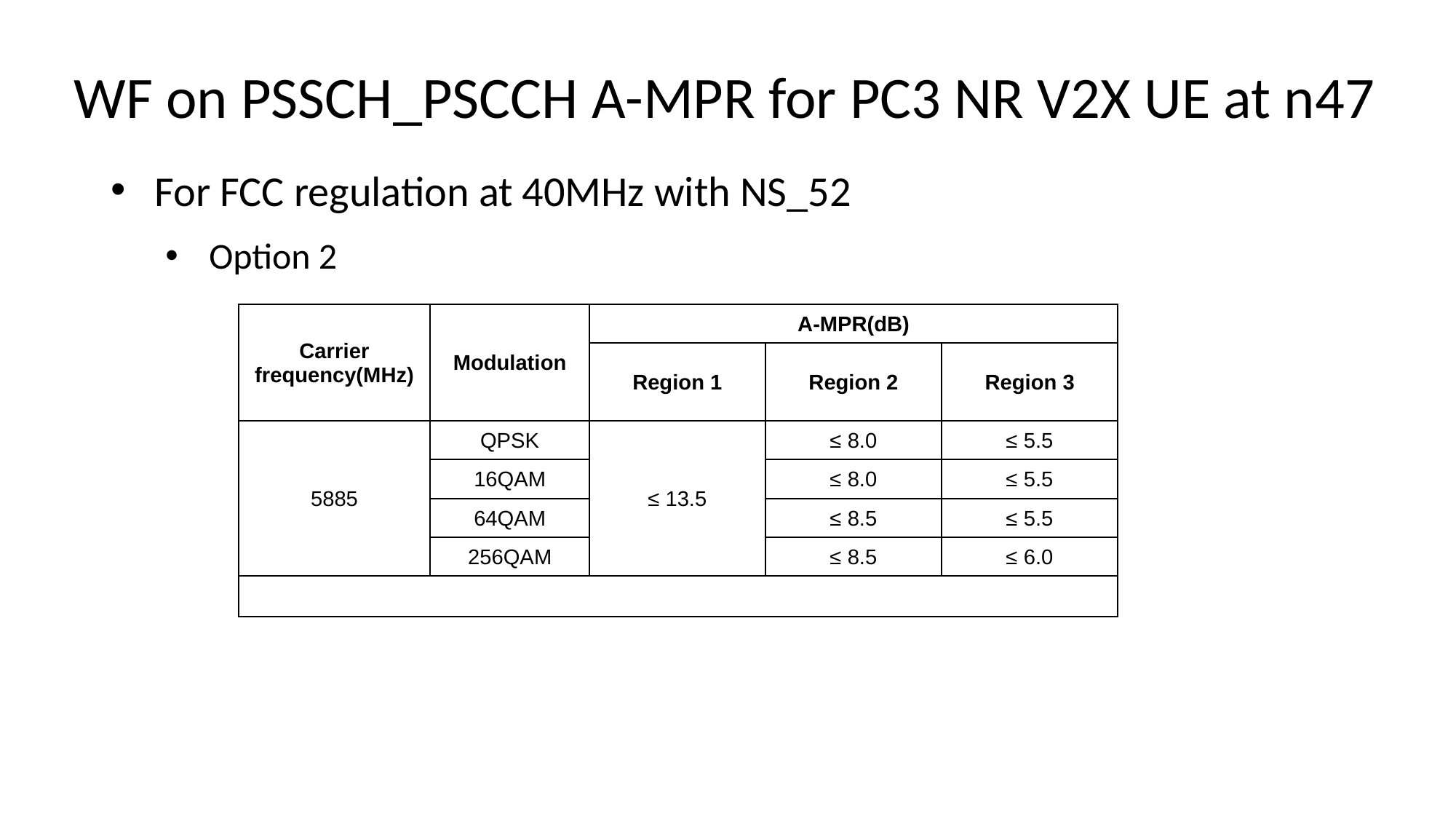

# WF on PSSCH_PSCCH A-MPR for PC3 NR V2X UE at n47
For FCC regulation at 40MHz with NS_52
Option 2

| Carrier frequency(MHz) | Modulation | A-MPR(dB) |  |  |
| --- | --- | --- | --- | --- |
|  |  | Region 1 | Region 2 | Region 3 |
| 5885 | QPSK | ≤ 13.5 | ≤ 8.0 | ≤ 5.5 |
|  | 16QAM |  | ≤ 8.0 | ≤ 5.5 |
|  | 64QAM |  | ≤ 8.5 | ≤ 5.5 |
|  | 256QAM |  | ≤ 8.5 | ≤ 6.0 |
|  |  |  |  |  |